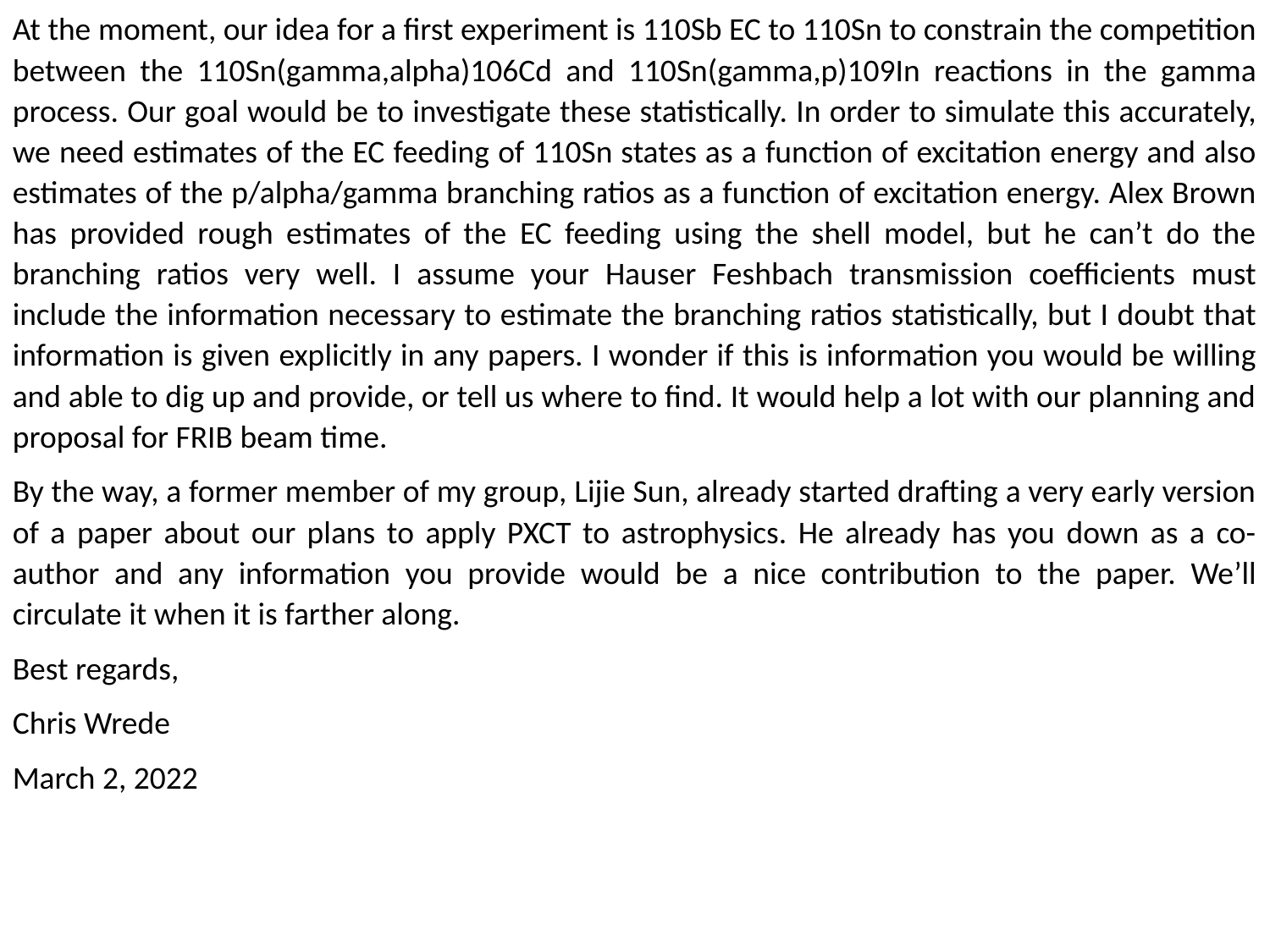

At the moment, our idea for a first experiment is 110Sb EC to 110Sn to constrain the competition between the 110Sn(gamma,alpha)106Cd and 110Sn(gamma,p)109In reactions in the gamma process. Our goal would be to investigate these statistically. In order to simulate this accurately, we need estimates of the EC feeding of 110Sn states as a function of excitation energy and also estimates of the p/alpha/gamma branching ratios as a function of excitation energy. Alex Brown has provided rough estimates of the EC feeding using the shell model, but he can’t do the branching ratios very well. I assume your Hauser Feshbach transmission coefficients must include the information necessary to estimate the branching ratios statistically, but I doubt that information is given explicitly in any papers. I wonder if this is information you would be willing and able to dig up and provide, or tell us where to find. It would help a lot with our planning and proposal for FRIB beam time.
By the way, a former member of my group, Lijie Sun, already started drafting a very early version of a paper about our plans to apply PXCT to astrophysics. He already has you down as a co-author and any information you provide would be a nice contribution to the paper. We’ll circulate it when it is farther along.
Best regards,
Chris Wrede
March 2, 2022